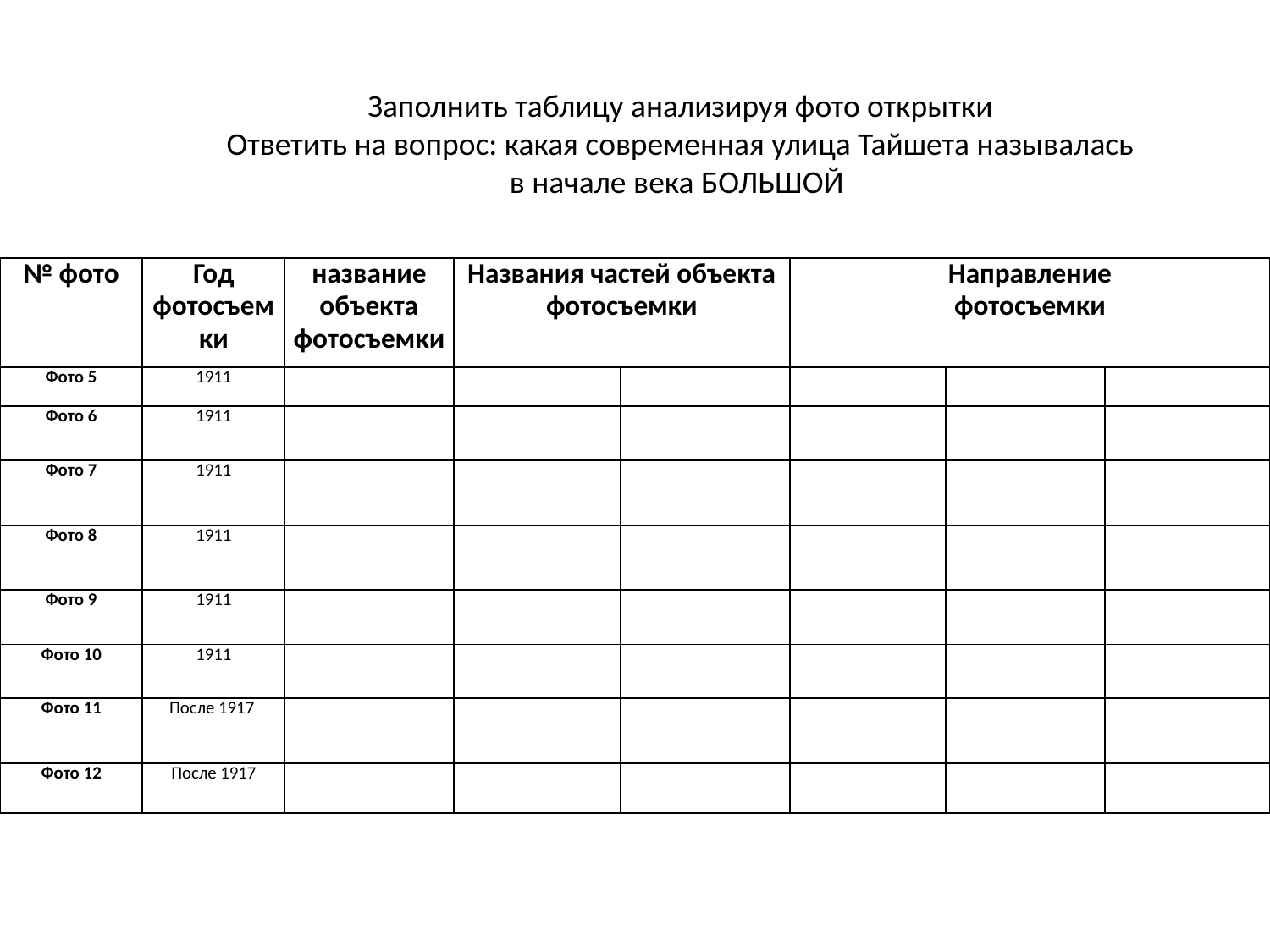

Заполнить таблицу анализируя фото открытки
Ответить на вопрос: какая современная улица Тайшета называлась
в начале века БОЛЬШОЙ
| № фото | Год фотосъемки | название объекта фотосъемки | Названия частей объекта фотосъемки |  | Направление фотосъемки |  |  |
| --- | --- | --- | --- | --- | --- | --- | --- |
| Фото 5 | 1911 |  |  |  |  |  |  |
| Фото 6 | 1911 |  |  |  |  |  |  |
| Фото 7 | 1911 |  |  |  |  |  |  |
| Фото 8 | 1911 |  |  |  |  |  |  |
| Фото 9 | 1911 |  |  |  |  |  |  |
| Фото 10 | 1911 |  |  |  |  |  |  |
| Фото 11 | После 1917 |  |  |  |  |  |  |
| Фото 12 | После 1917 |  |  |  |  |  |  |